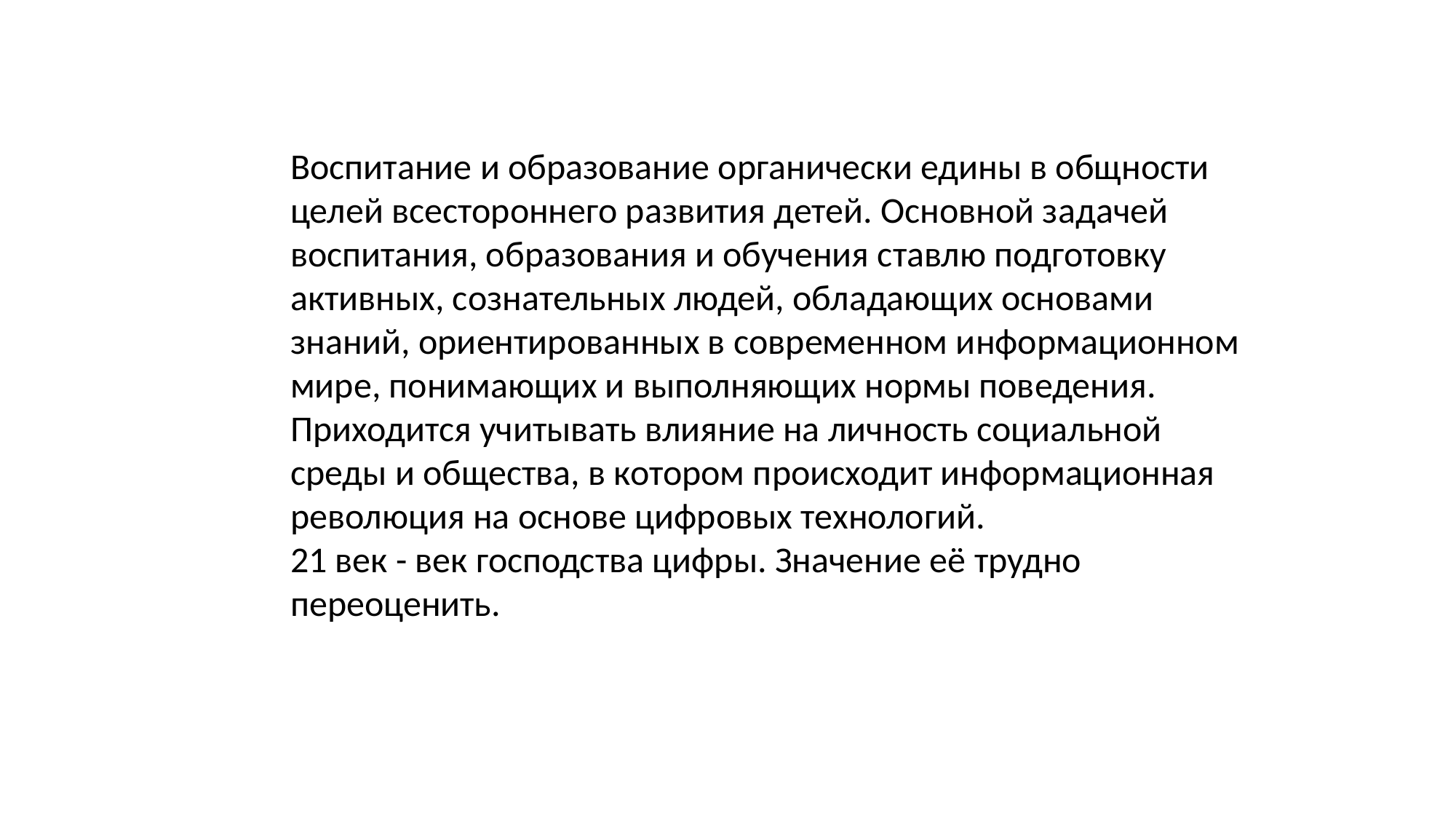

Воспитание и образование органически едины в общности целей всестороннего развития детей. Основной задачей воспитания, образования и обучения ставлю подготовку активных, сознательных людей, обладающих основами знаний, ориентированных в современном информационном мире, понимающих и выполняющих нормы поведения. Приходится учитывать влияние на личность социальной среды и общества, в котором происходит информационная революция на основе цифровых технологий.
21 век - век господства цифры. Значение её трудно переоценить.